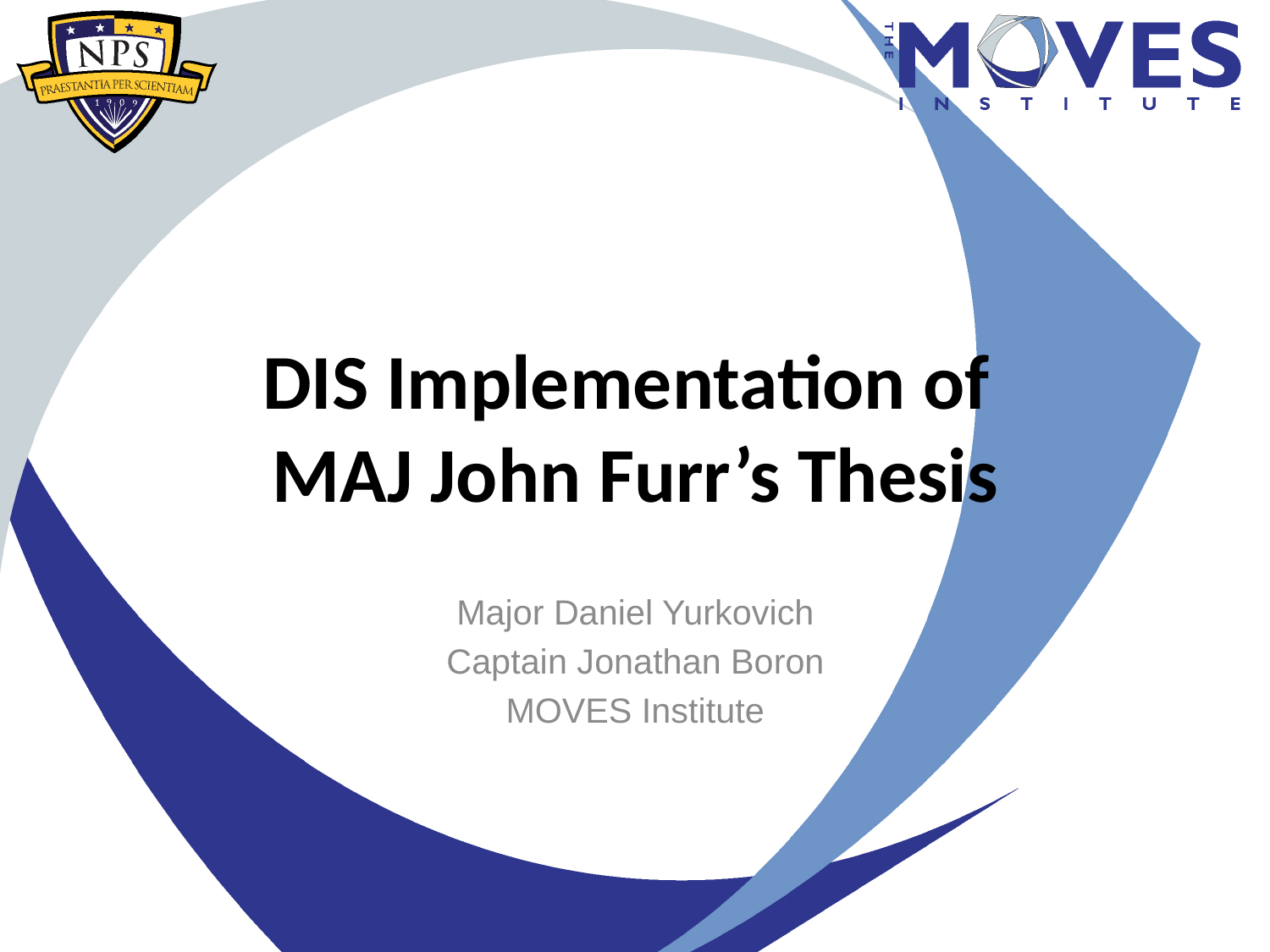

# DIS Implementation of MAJ John Furr’s Thesis
Major Daniel Yurkovich
Captain Jonathan Boron
MOVES Institute